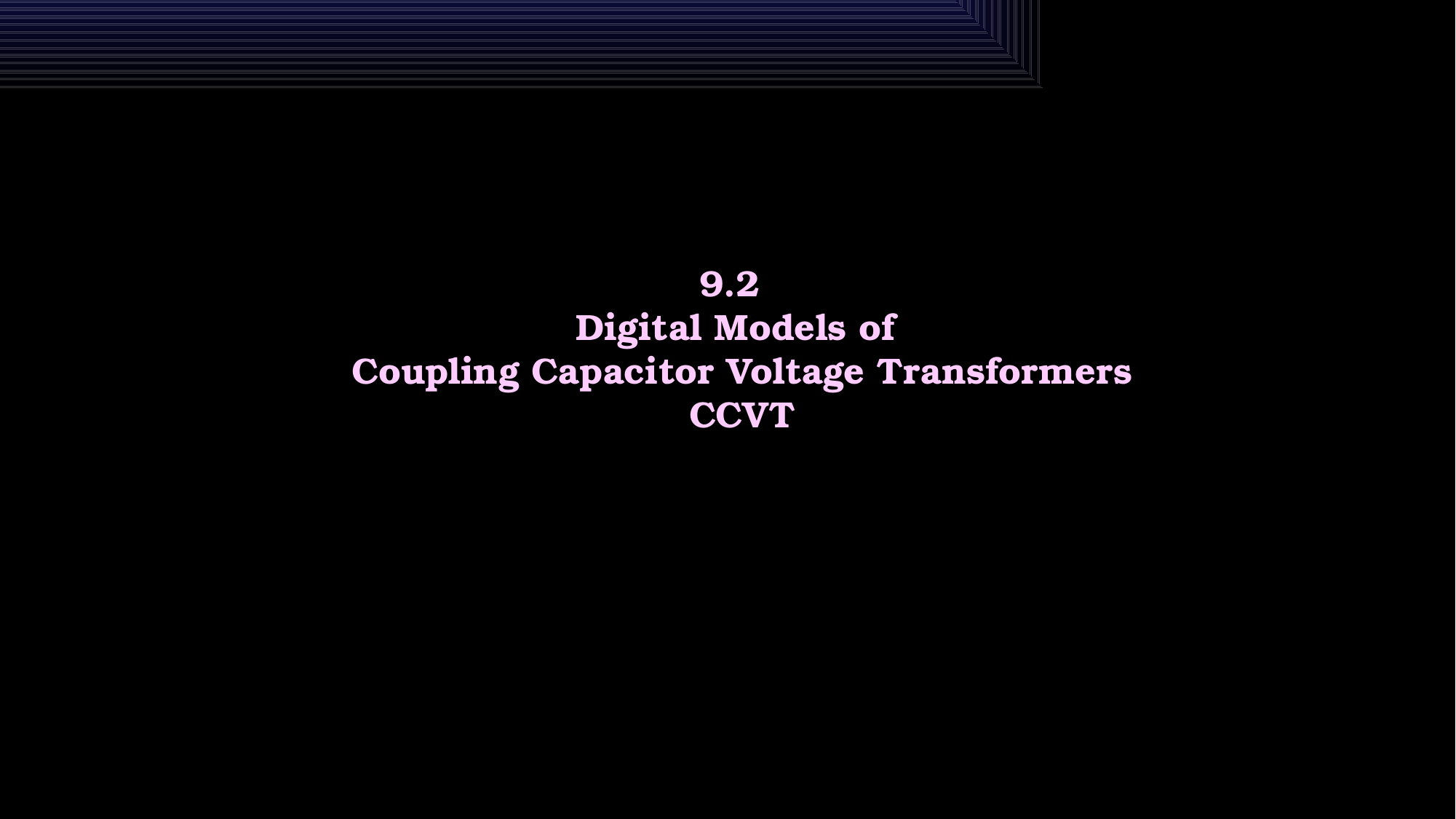

9.2
Digital Models of
Coupling Capacitor Voltage Transformers
CCVT